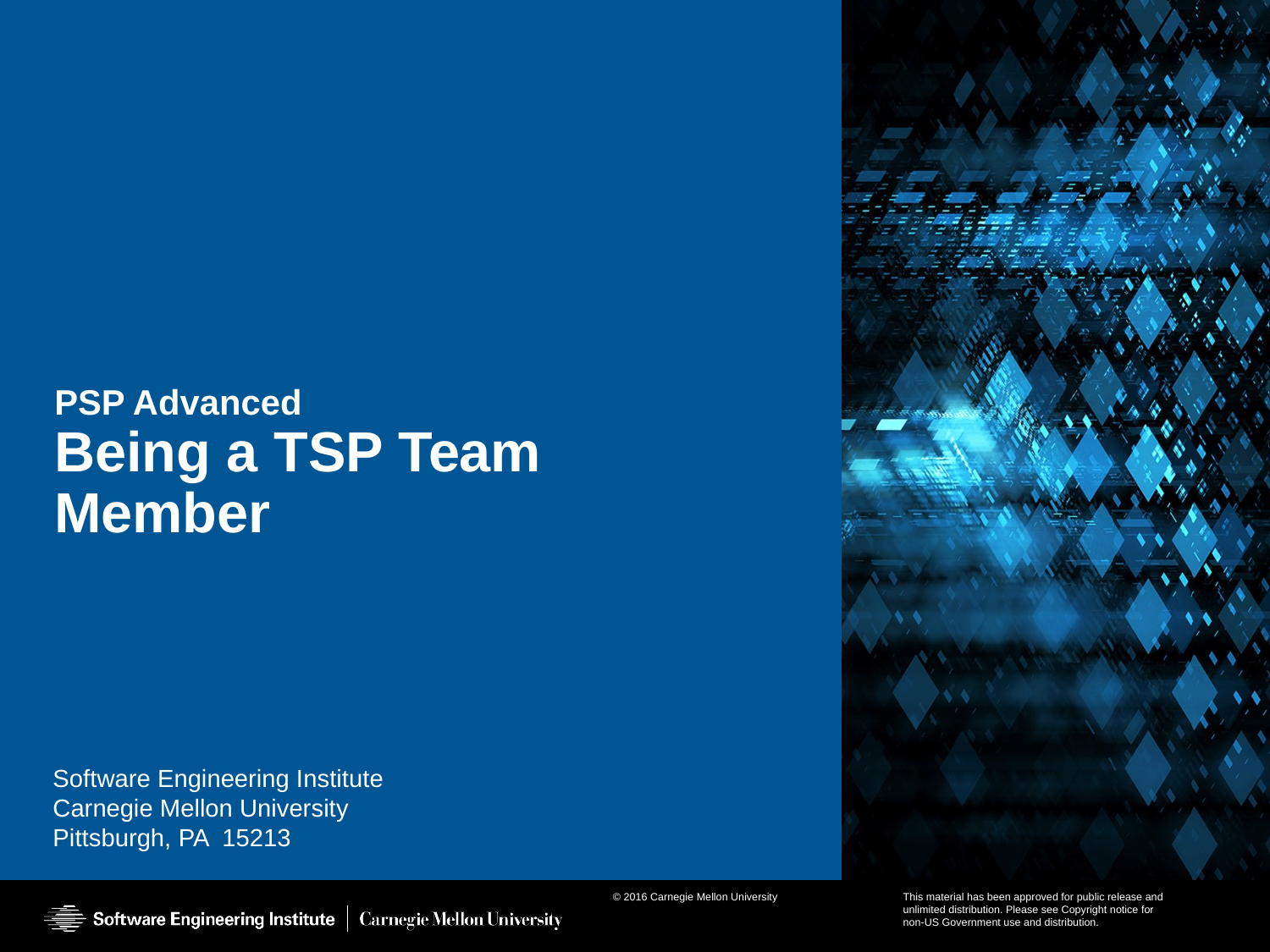

# PSP Advanced Being a TSP Team Member